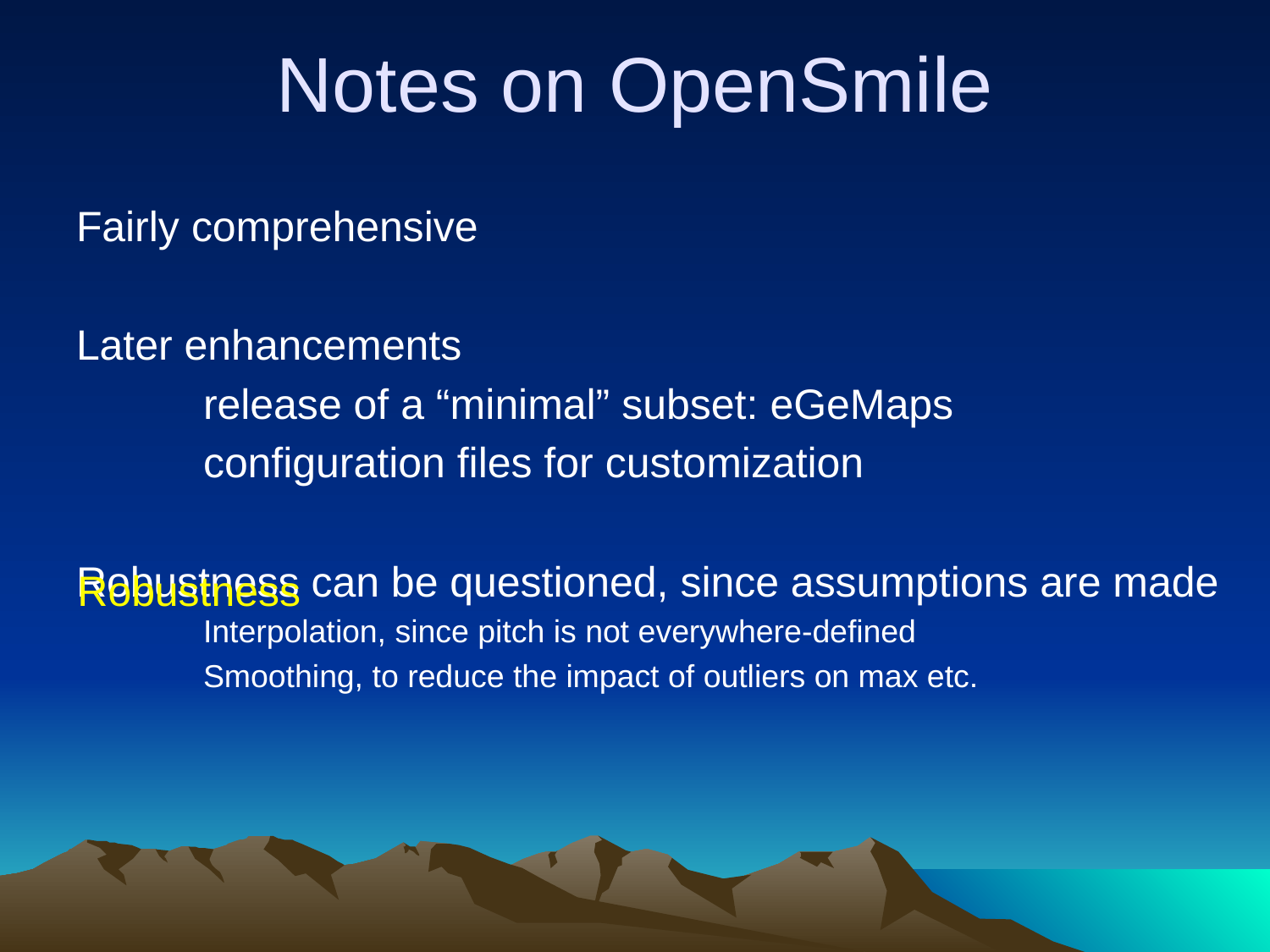

# Notes on OpenSmile
Fairly comprehensive

Later enhancements
	release of a “minimal” subset: eGeMaps
	configuration files for customization

Robustness can be questioned, since assumptions are made
	Interpolation, since pitch is not everywhere-defined
	Smoothing, to reduce the impact of outliers on max etc.

Robustness